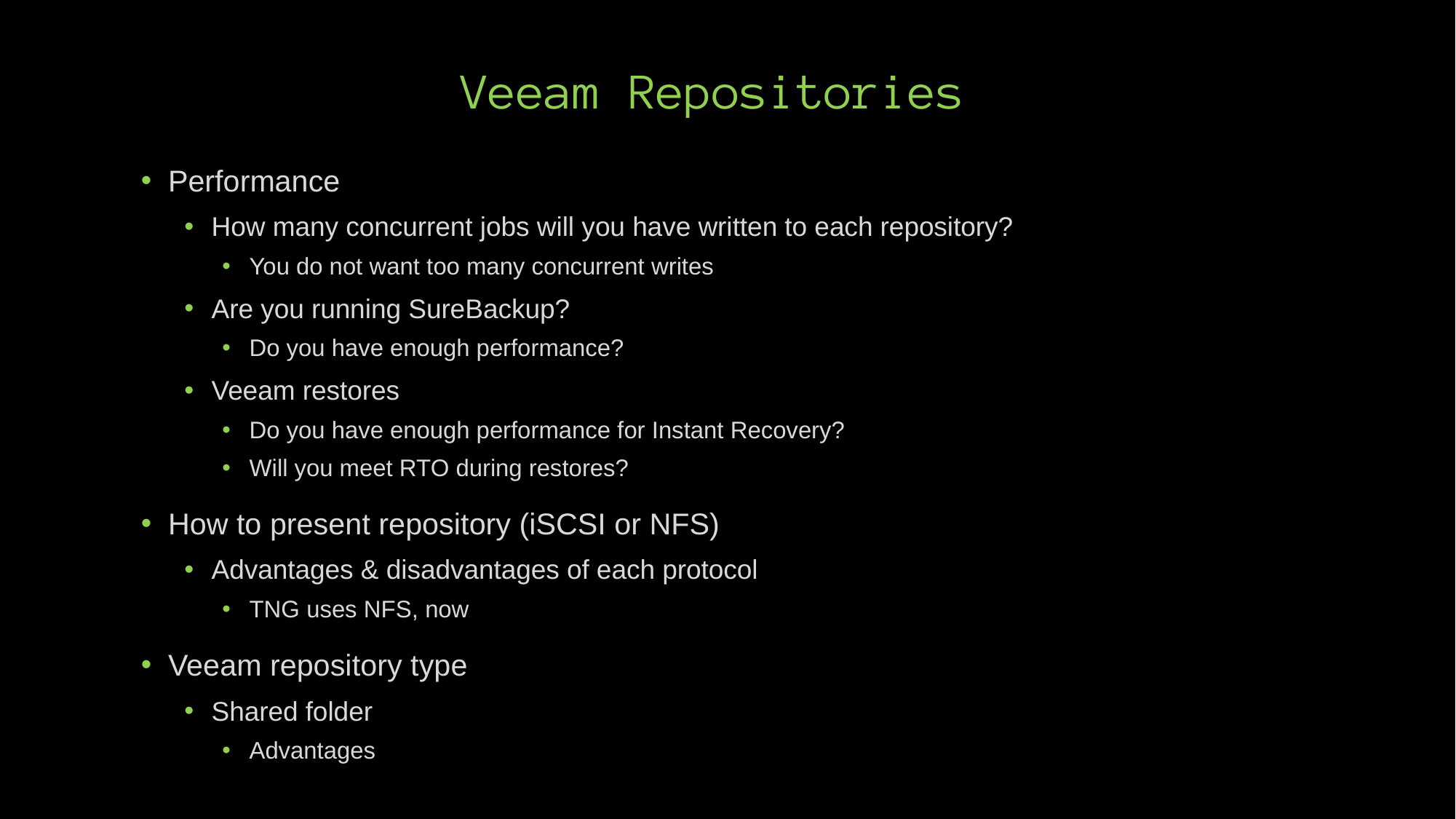

# Veeam Repositories
Performance
How many concurrent jobs will you have written to each repository?
You do not want too many concurrent writes
Are you running SureBackup?
Do you have enough performance?
Veeam restores
Do you have enough performance for Instant Recovery?
Will you meet RTO during restores?
How to present repository (iSCSI or NFS)
Advantages & disadvantages of each protocol
TNG uses NFS, now
Veeam repository type
Shared folder
Advantages